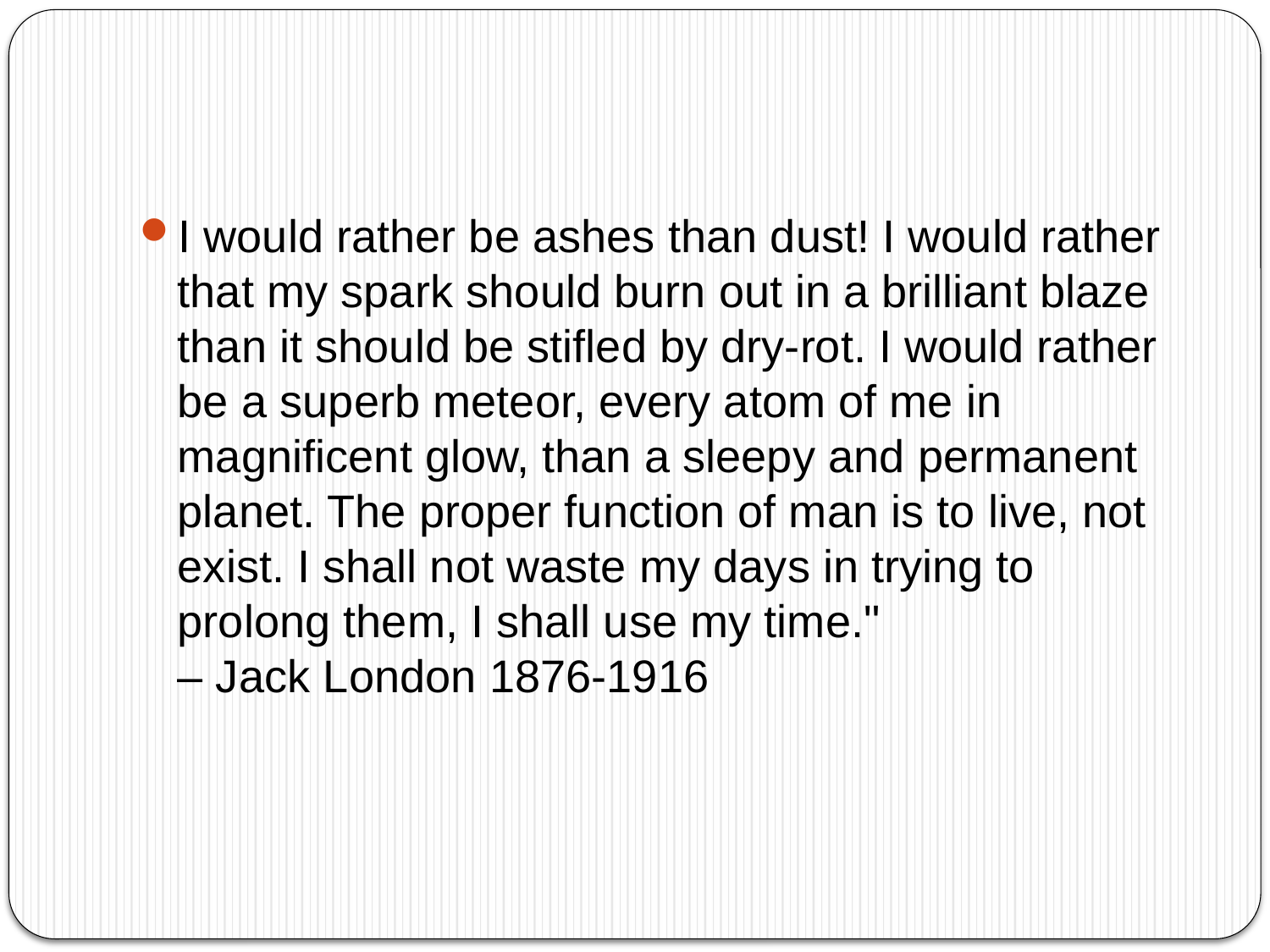

#
I would rather be ashes than dust! I would rather that my spark should burn out in a brilliant blaze than it should be stifled by dry-rot. I would rather be a superb meteor, every atom of me in magnificent glow, than a sleepy and permanent planet. The proper function of man is to live, not exist. I shall not waste my days in trying to prolong them, I shall use my time."
– Jack London 1876-1916